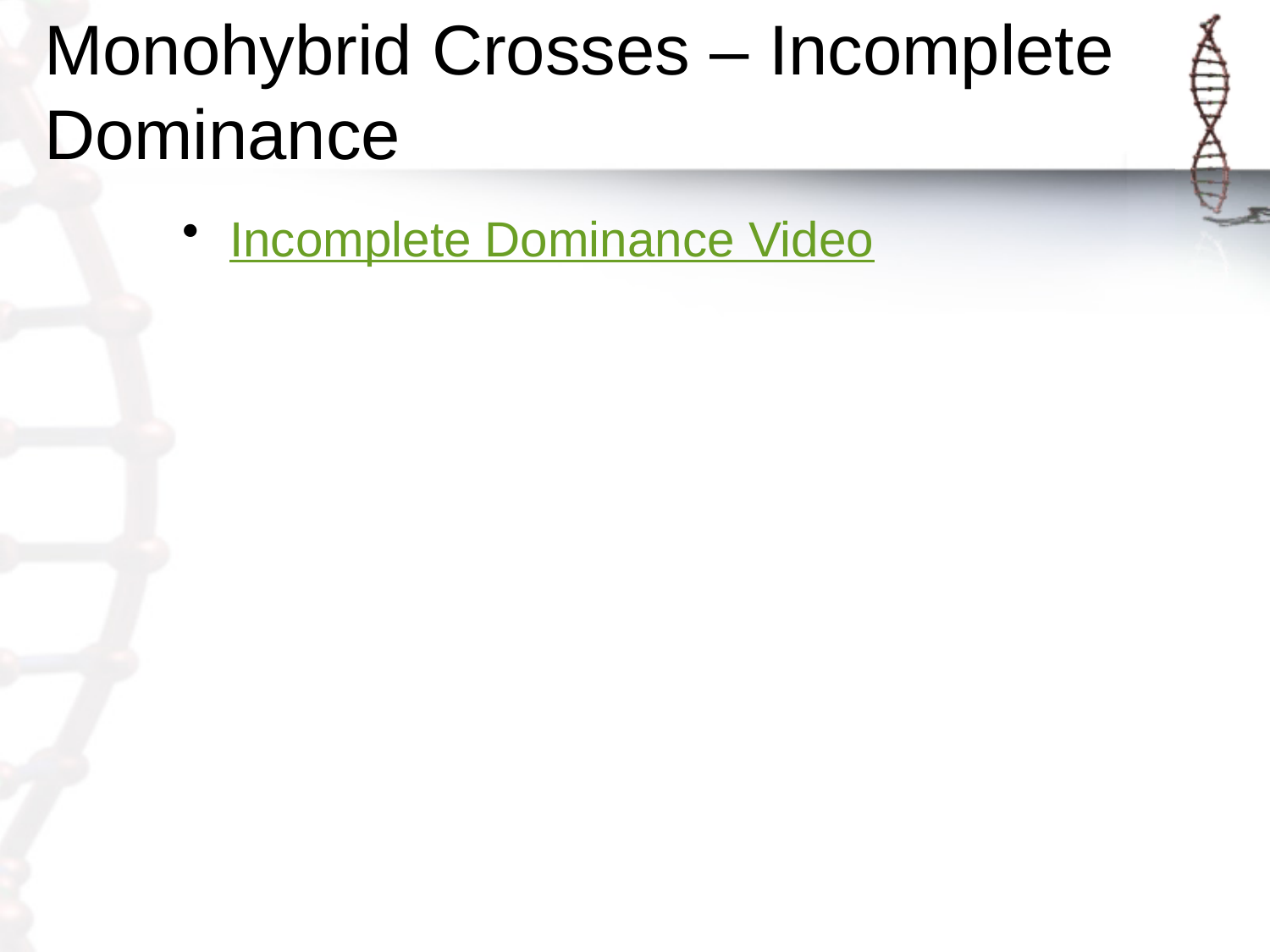

# Monohybrid Crosses – Incomplete Dominance
Incomplete Dominance Video